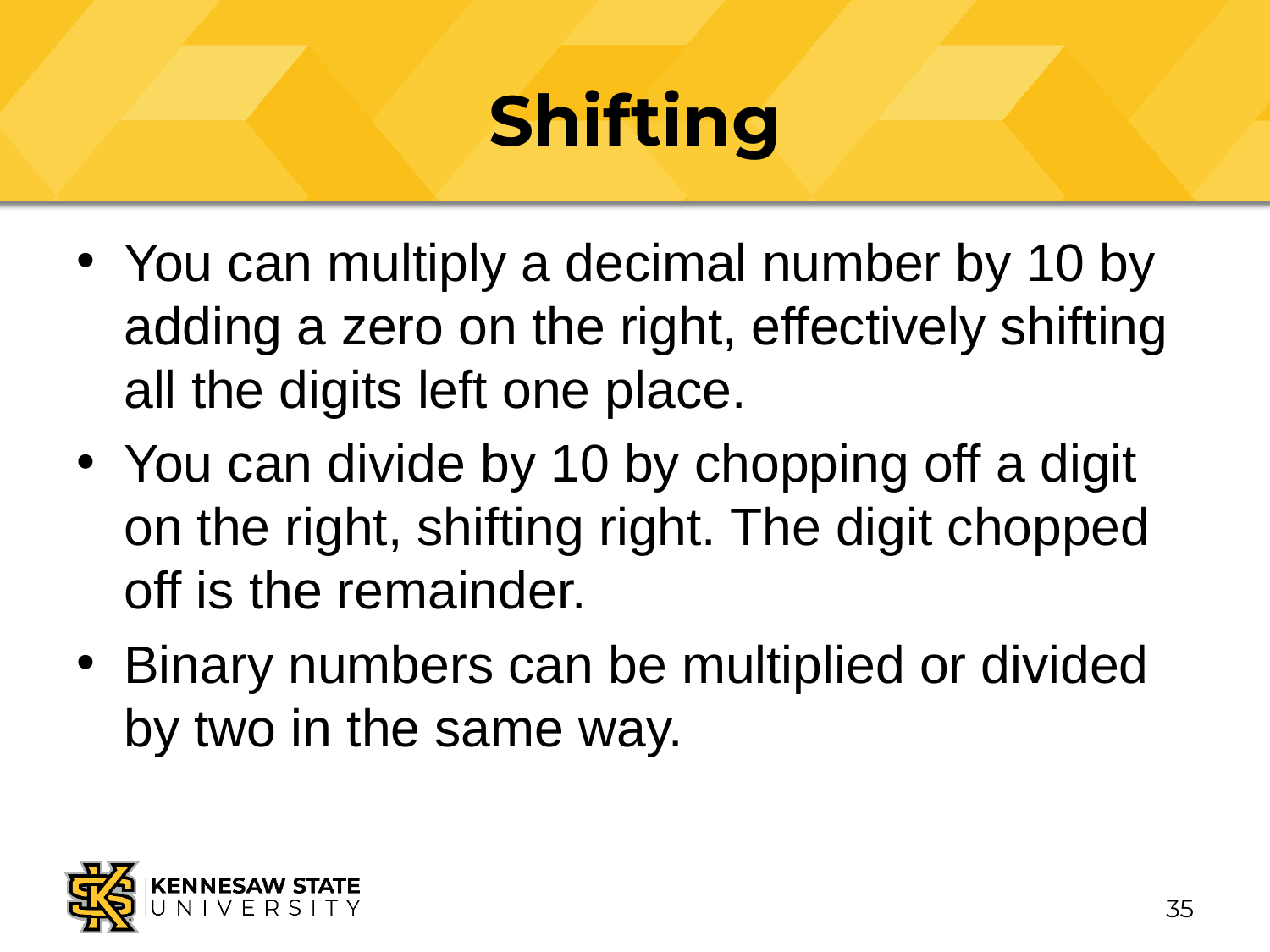

# Shifting
You can multiply a decimal number by 10 by adding a zero on the right, effectively shifting all the digits left one place.
You can divide by 10 by chopping off a digit on the right, shifting right. The digit chopped off is the remainder.
Binary numbers can be multiplied or divided by two in the same way.
35